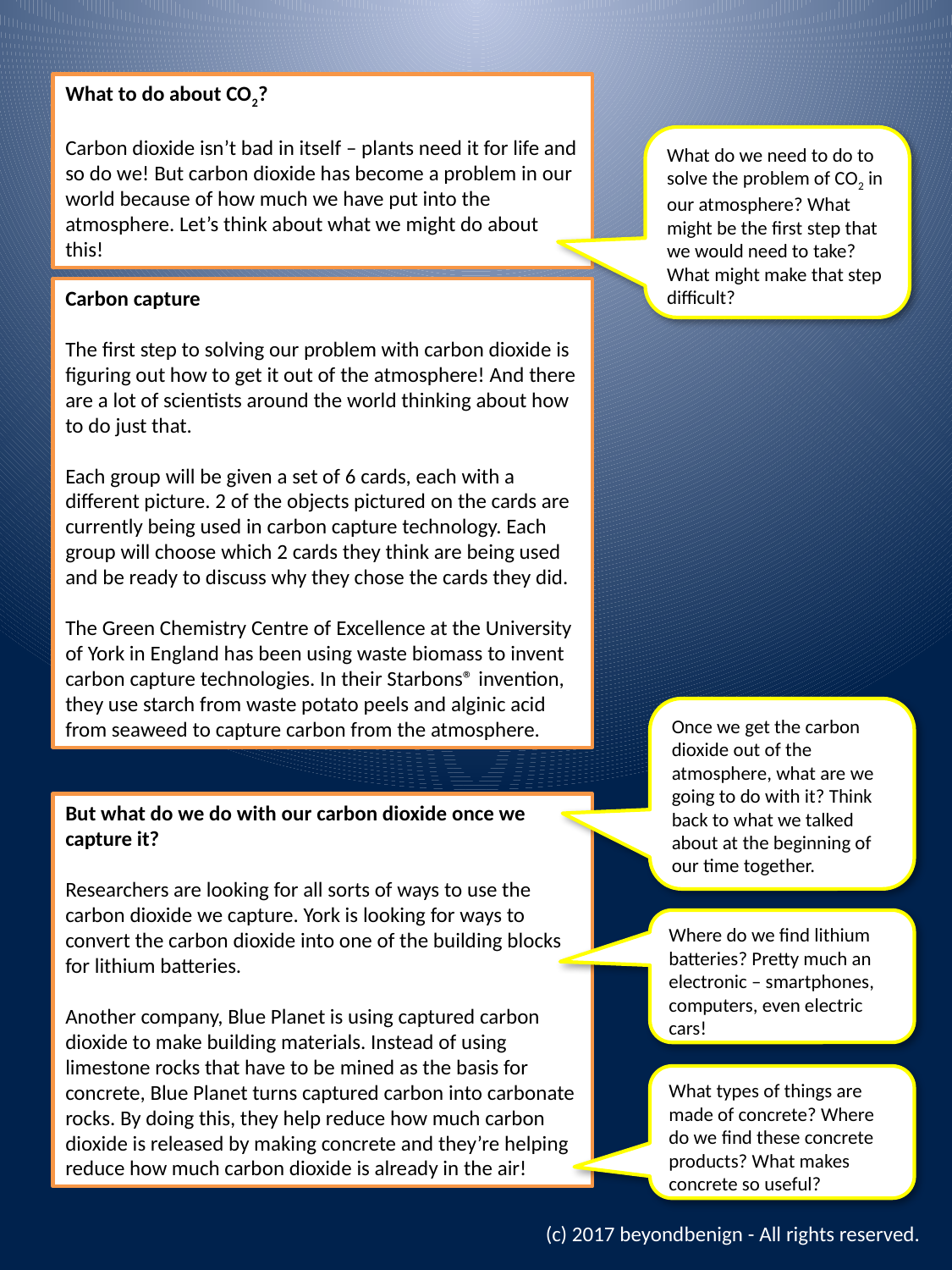

What to do about CO2?

Carbon dioxide isn’t bad in itself – plants need it for life and so do we! But carbon dioxide has become a problem in our world because of how much we have put into the atmosphere. Let’s think about what we might do about this!
What do we need to do to solve the problem of CO2 in our atmosphere? What might be the first step that we would need to take? What might make that step difficult?

Carbon capture

The first step to solving our problem with carbon dioxide is figuring out how to get it out of the atmosphere! And there are a lot of scientists around the world thinking about how to do just that.

Each group will be given a set of 6 cards, each with a different picture. 2 of the objects pictured on the cards are currently being used in carbon capture technology. Each group will choose which 2 cards they think are being used and be ready to discuss why they chose the cards they did.

The Green Chemistry Centre of Excellence at the University of York in England has been using waste biomass to invent carbon capture technologies. In their Starbons® invention, they use starch from waste potato peels and alginic acid from seaweed to capture carbon from the atmosphere.
Once we get the carbon dioxide out of the atmosphere, what are we going to do with it? Think back to what we talked about at the beginning of our time together.

But what do we do with our carbon dioxide once we capture it?

Researchers are looking for all sorts of ways to use the carbon dioxide we capture. York is looking for ways to convert the carbon dioxide into one of the building blocks for lithium batteries.

Another company, Blue Planet is using captured carbon dioxide to make building materials. Instead of using limestone rocks that have to be mined as the basis for concrete, Blue Planet turns captured carbon into carbonate rocks. By doing this, they help reduce how much carbon dioxide is released by making concrete and they’re helping reduce how much carbon dioxide is already in the air!
Where do we find lithium batteries? Pretty much an electronic – smartphones, computers, even electric cars!
What types of things are made of concrete? Where do we find these concrete products? What makes concrete so useful?
(c) 2017 beyondbenign - All rights reserved.